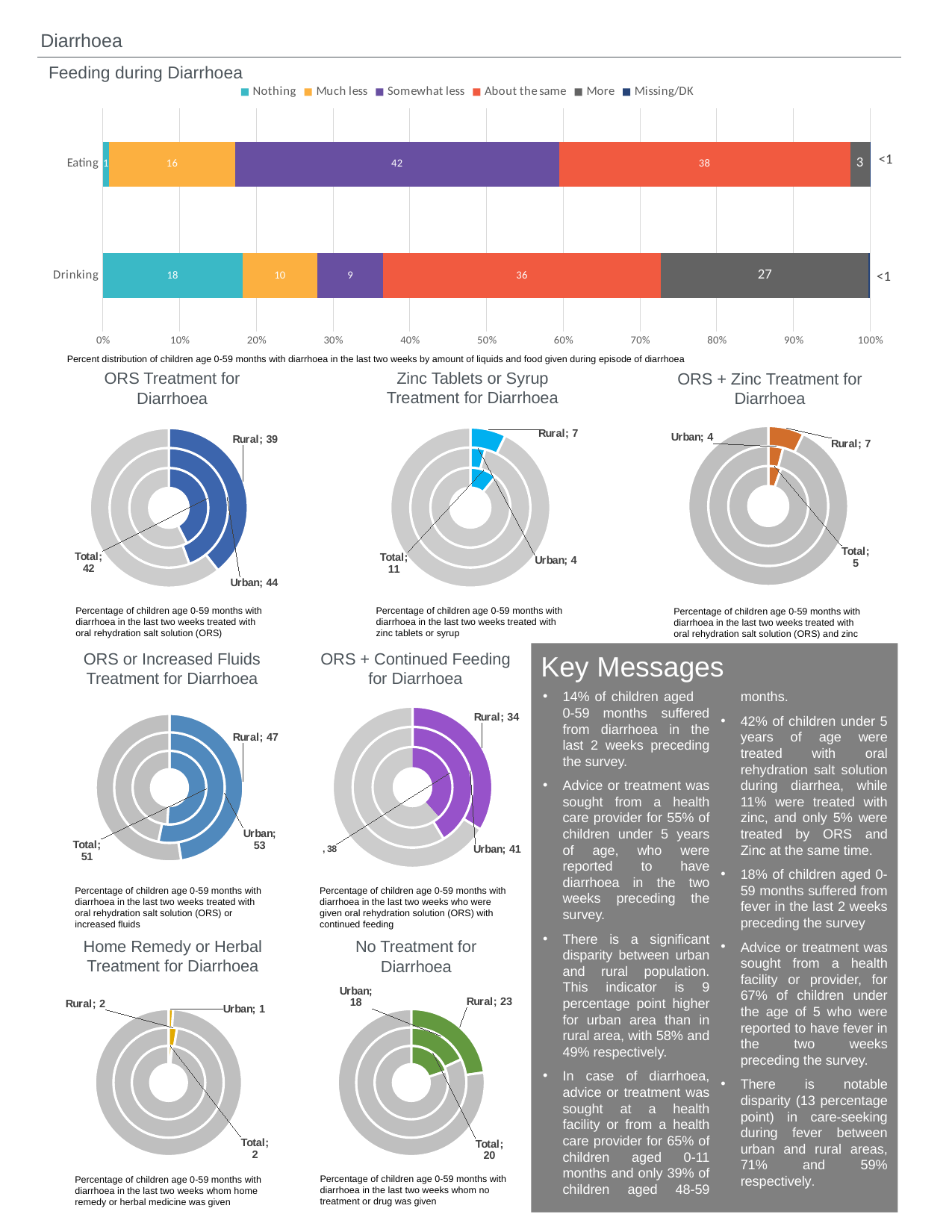

Diarrhoea
Feeding during Diarrhoea

### Chart

| Category | Nothing | Much less | Somewhat less | About the same | More | Missing/DK |
|---|---|---|---|---|---|---|
| Drinking | 18.2010813310412 | 9.79684966075376 | 8.529775123062896 | 36.22491100897673 | 27.047975347265663 | 0.19940752889967994 |
| Eating | 0.8304394661568327 | 16.43108330269607 | 42.20282964386042 | 37.93026433923608 | 2.525411488380014 | 0.0799717596705041 |
Percent distribution of children age 0-59 months with diarrhoea in the last two weeks by amount of liquids and food given during episode of diarrhoea
Zinc Tablets or Syrup Treatment for Diarrhoea
ORS Treatment for Diarrhoea
ORS + Zinc Treatment for Diarrhoea

### Chart

| Category | Total | Urban | Rural |
|---|---|---|---|
| Yes | 10.861274302423665 | 4.03790148269751 | 7.229252350503841 |
| No | 89.13872569757633 | 95.9620985173025 | 92.77074764949616 |

### Chart

| Category | Total | Urban | Rural |
|---|---|---|---|
| Yes | 5.282939122412862 | 4.03790148269751 | 7.229252350503841 |
| No | 94.71706087758714 | 95.9620985173025 | 92.77074764949616 |

### Chart

| Category | Total | Urban | Rural |
|---|---|---|---|
| Yes | 42.3930009728333 | 44.37397823512943 | 39.29622531949974 |
| No | 57.6069990271667 | 55.62602176487057 | 60.70377468050026 |
Percentage of children age 0-59 months with diarrhoea in the last two weeks treated with oral rehydration salt solution (ORS)
Percentage of children age 0-59 months with diarrhoea in the last two weeks treated with zinc tablets or syrup
Percentage of children age 0-59 months with diarrhoea in the last two weeks treated with oral rehydration salt solution (ORS) and zinc
ORS + Continued Feeding for Diarrhoea
Key Messages
ORS or Increased Fluids Treatment for Diarrhoea

14% of children aged    0-59 months suffered from diarrhoea in the last 2 weeks preceding the survey.
Advice or treatment was sought from a health care provider for 55% of children under 5 years of age, who were reported to have diarrhoea in the two weeks preceding the survey.
There is a significant disparity between urban and rural population. This indicator is 9 percentage point higher for urban area than in rural area, with 58% and 49% respectively.
In case of diarrhoea, advice or treatment was sought at a health facility or from a health care provider for 65% of children aged 0-11 months and only 39% of children aged 48-59 months.
42% of children under 5 years of age were treated with oral rehydration salt solution during diarrhea, while 11% were treated with zinc, and only 5% were treated by ORS and Zinc at the same time.
18% of children aged 0-59 months suffered from fever in the last 2 weeks preceding the survey
Advice or treatment was sought from a health facility or provider, for 67% of children under the age of 5 who were reported to have fever in the two weeks preceding the survey.
There is notable disparity (13 percentage point) in care-seeking during fever between urban and rural areas, 71% and 59% respectively.

### Chart

| Category | Total | Urban | Rural |
|---|---|---|---|
| Yes | 50.97896897809485 | 53.238955934577824 | 47.446029596662626 |
| No | 49.02103102190515 | 46.761044065422176 | 52.553970403337374 |

### Chart

| Category | Total | Urban | Rural |
|---|---|---|---|
| Yes | 38.36938875265862 | 41.3058811408052 | 33.77889783340844 |
| No | 61.63061124734138 | 58.6941188591948 | 66.22110216659155 |
Percentage of children age 0-59 months with diarrhoea in the last two weeks treated with oral rehydration salt solution (ORS) or increased fluids
Percentage of children age 0-59 months with diarrhoea in the last two weeks who were given oral rehydration solution (ORS) with continued feeding
Home Remedy or Herbal Treatment for Diarrhoea
No Treatment for Diarrhoea

### Chart

| Category | Total | Rural | Urban |
|---|---|---|---|
| Yes | 1.5890716926724446 | 2.4797483160059475 | 1.0193145205689267 |
| No | 98.41092830732755 | 97.52025168399405 | 98.98068547943107 |

### Chart

| Category | Total | Urban | Rural |
|---|---|---|---|
| Yes | 19.900244542858047 | 18.04986555586389 | 22.792861588710277 |
| No | 80.09975545714195 | 81.95013444413611 | 77.20713841128972 |
Percentage of children age 0-59 months with diarrhoea in the last two weeks whom no treatment or drug was given
Percentage of children age 0-59 months with diarrhoea in the last two weeks whom home remedy or herbal medicine was given